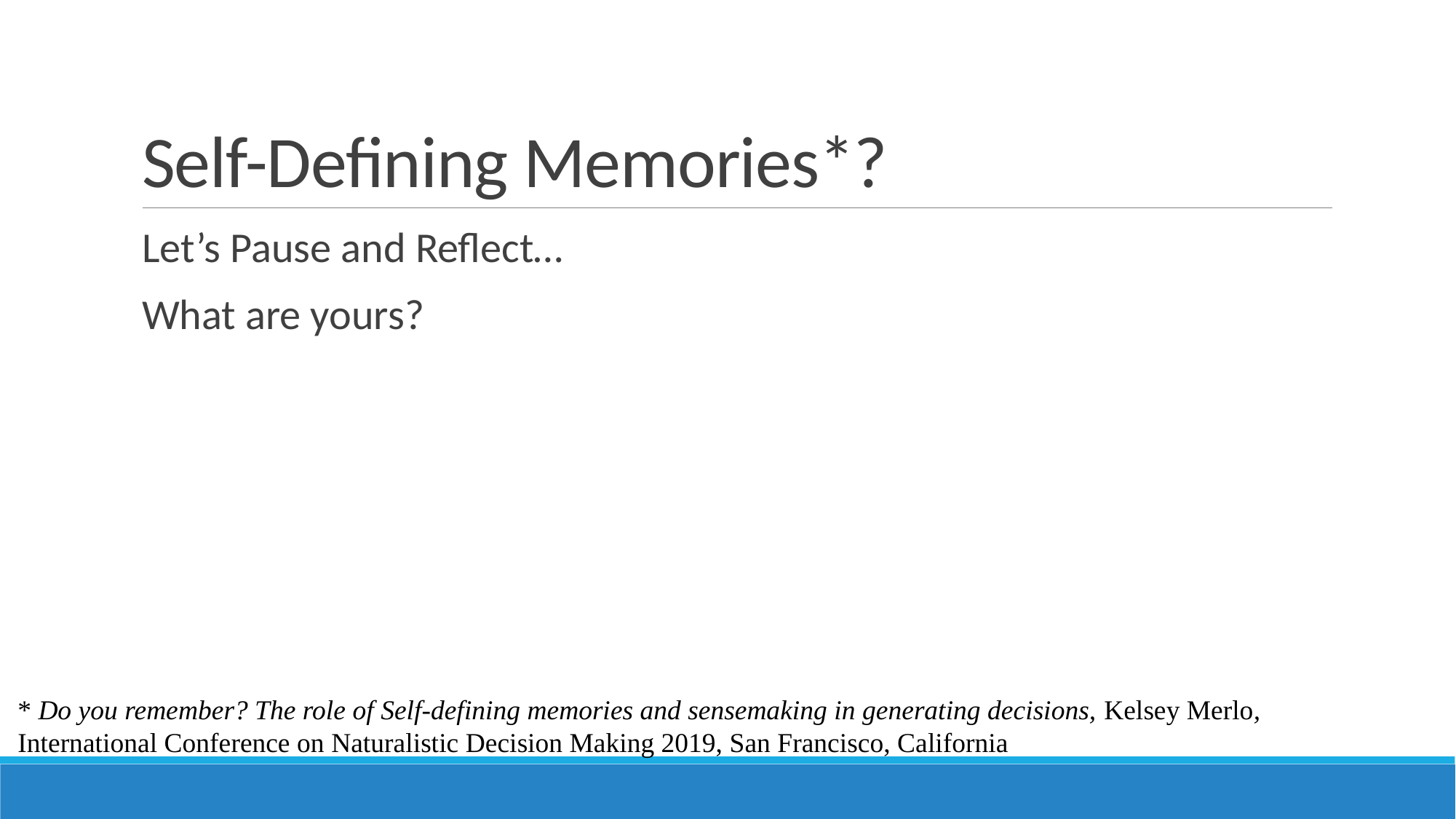

# Self-Defining Memories*?
Let’s Pause and Reflect…
What are yours?

 * Do you remember? The role of Self-defining memories and sensemaking in generating decisions, Kelsey Merlo,
 International Conference on Naturalistic Decision Making 2019, San Francisco, California